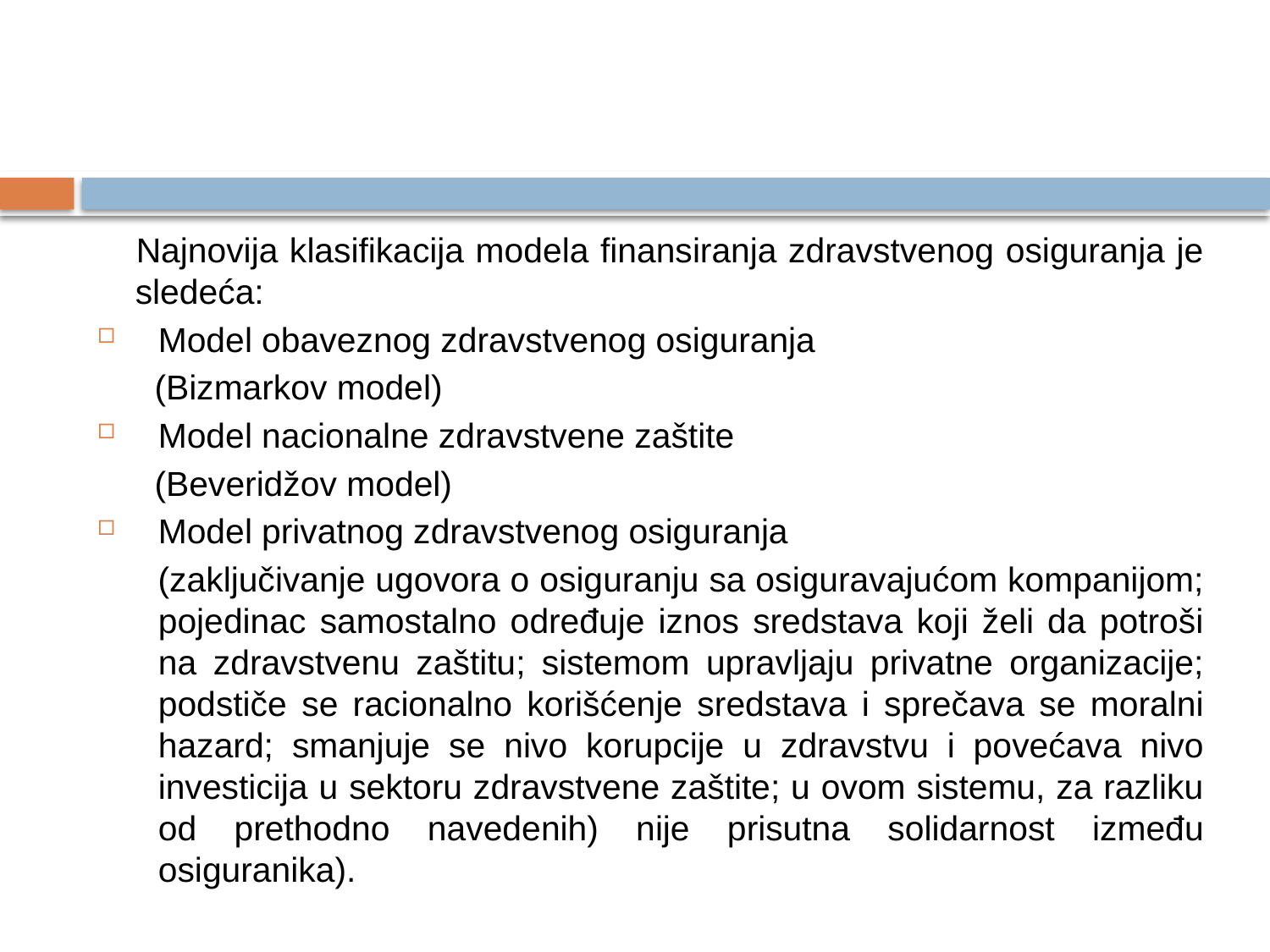

#
    Najnovija klasifikacija modela finansiranja zdravstvenog osiguranja je sledeća:
Model obaveznog zdravstvenog osiguranja
      (Bizmarkov model)
Model nacionalne zdravstvene zaštite
      (Beveridžov model)
Model privatnog zdravstvenog osiguranja
      (zaključivanje ugovora o osiguranju sa osiguravajućom kompanijom; pojedinac samostalno određuje iznos sredstava koji želi da potroši na zdravstvenu zaštitu; sistemom upravljaju privatne organizacije; podstiče se racionalno korišćenje sredstava i sprečava se moralni hazard; smanjuje se nivo korupcije u zdravstvu i povećava nivo investicija u sektoru zdravstvene zaštite; u ovom sistemu, za razliku od prethodno navedenih) nije prisutna solidarnost između osiguranika).